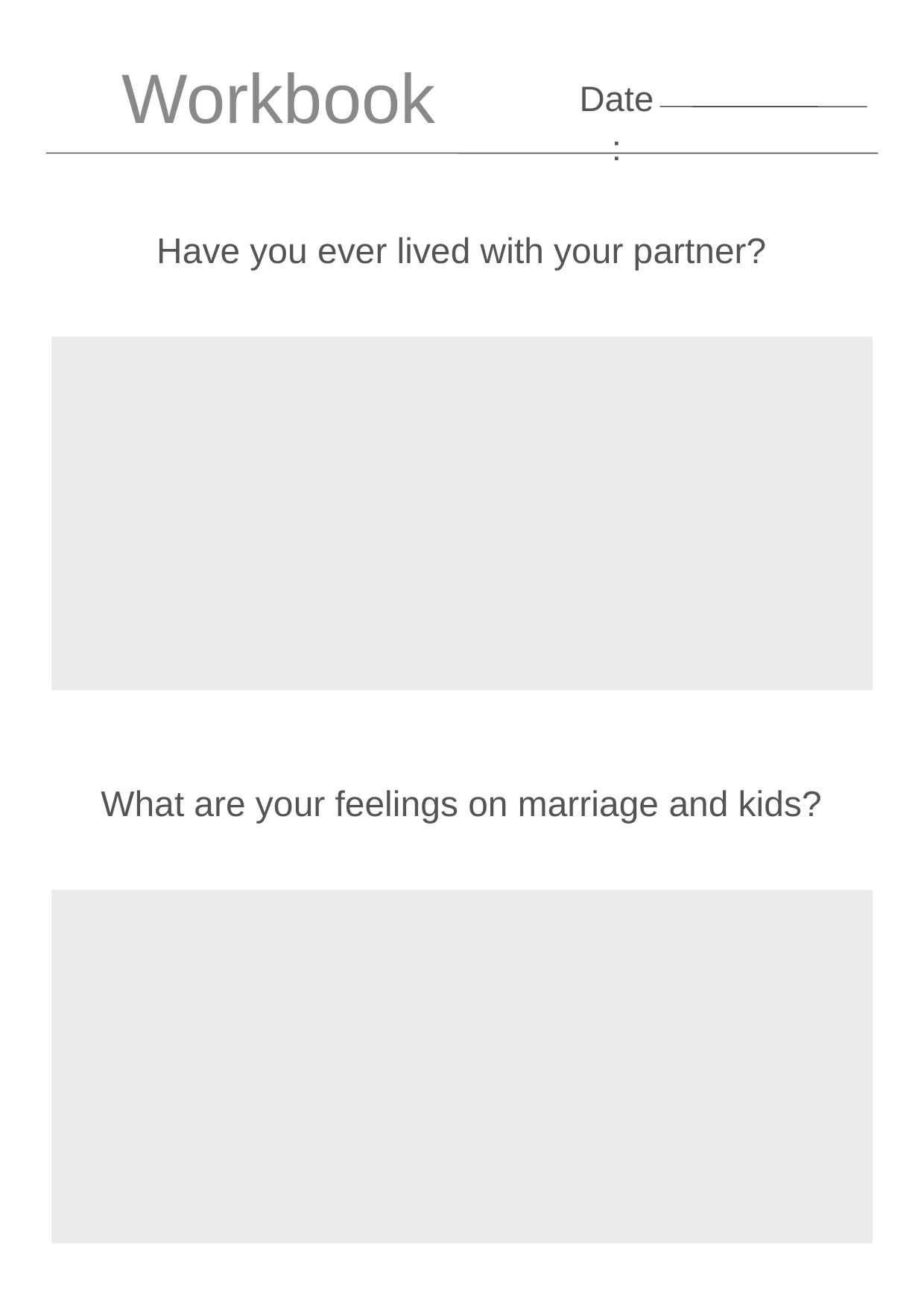

Workbook
Date:

Have you ever lived with your partner?

What are your feelings on marriage and kids?